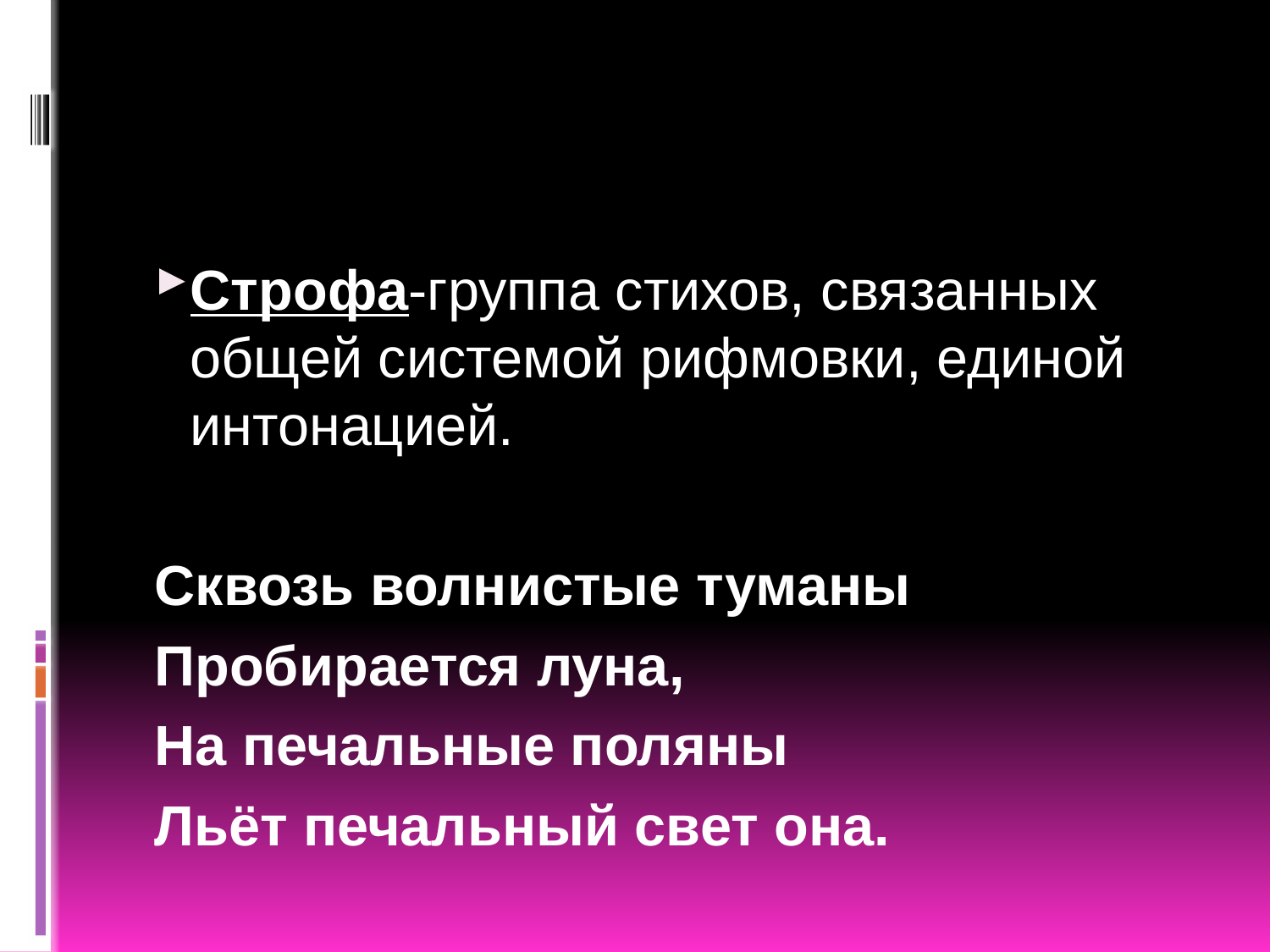

#
Строфа-группа стихов, связанных общей системой рифмовки, единой интонацией.

Сквозь волнистые туманы
Пробирается луна,
На печальные поляны
Льёт печальный свет она.